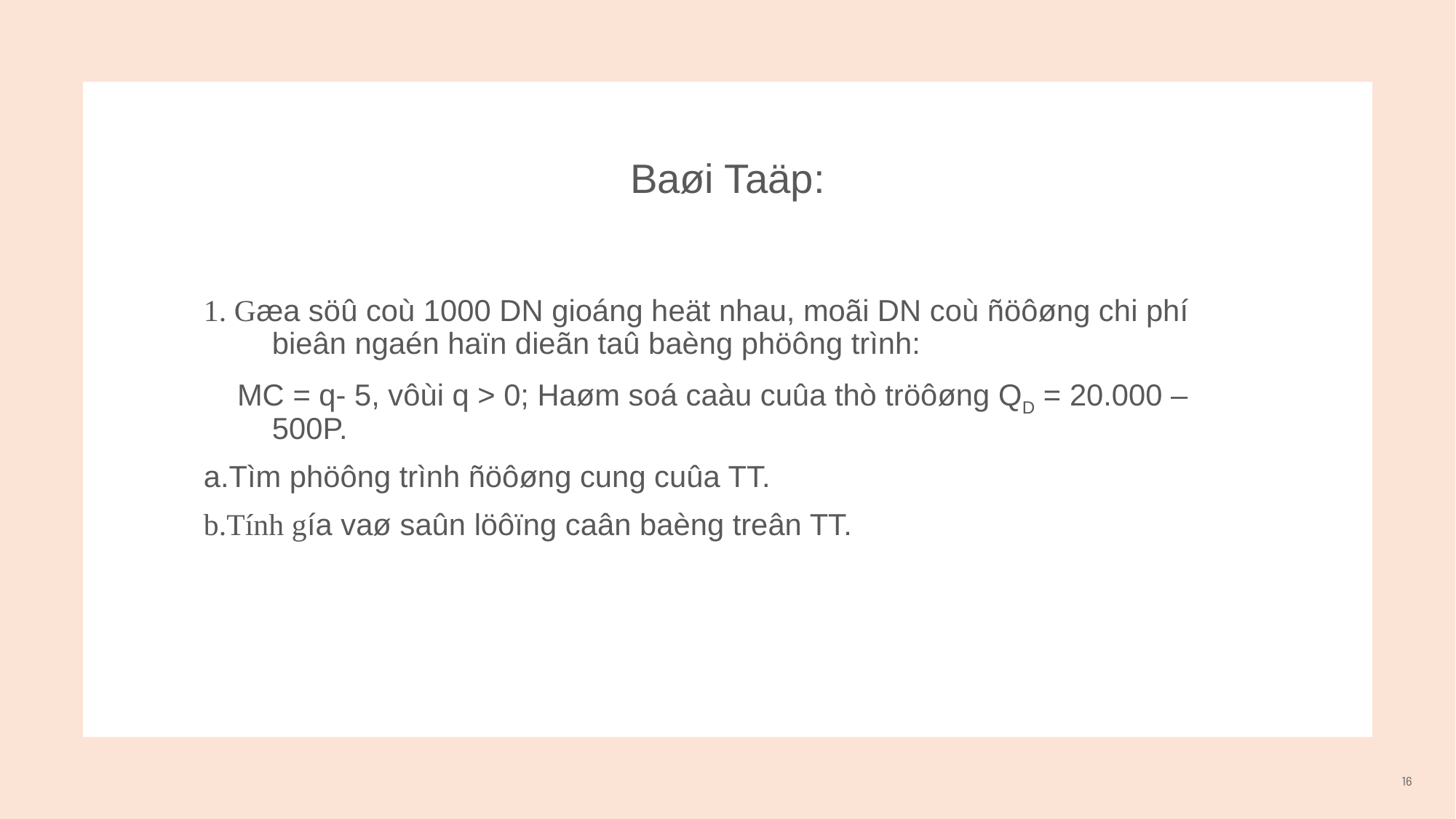

# Baøi Taäp:
1. Gæa söû coù 1000 DN gioáng heät nhau, moãi DN coù ñöôøng chi phí bieân ngaén haïn dieãn taû baèng phöông trình:
    MC = q- 5, vôùi q > 0; Haøm soá caàu cuûa thò tröôøng QD = 20.000 – 500P.
a.Tìm phöông trình ñöôøng cung cuûa TT.
b.Tính gía vaø saûn löôïng caân baèng treân TT.
16